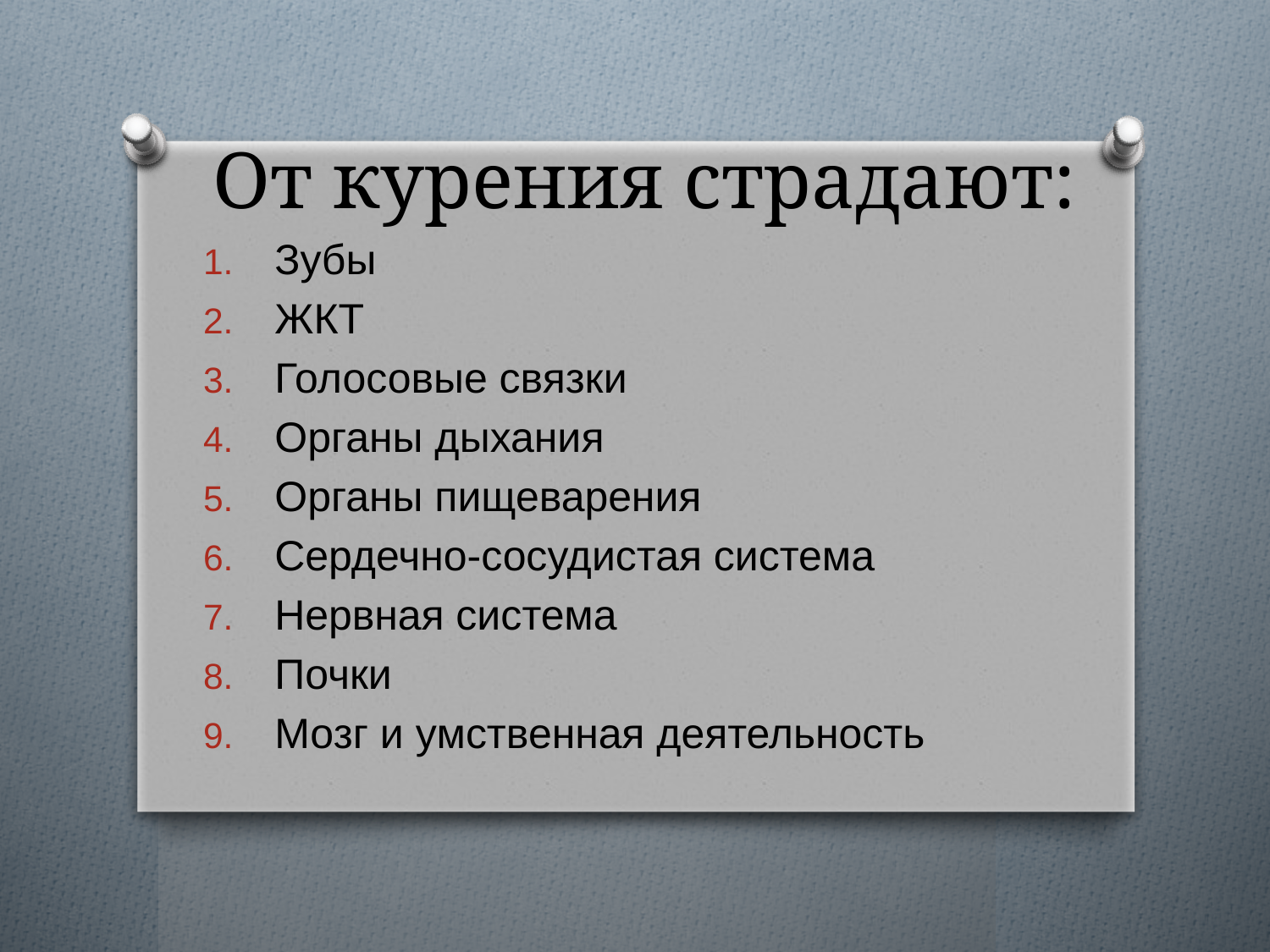

# От курения страдают:
Зубы
ЖКТ
Голосовые связки
Органы дыхания
Органы пищеварения
Сердечно-сосудистая система
Нервная система
Почки
Мозг и умственная деятельность